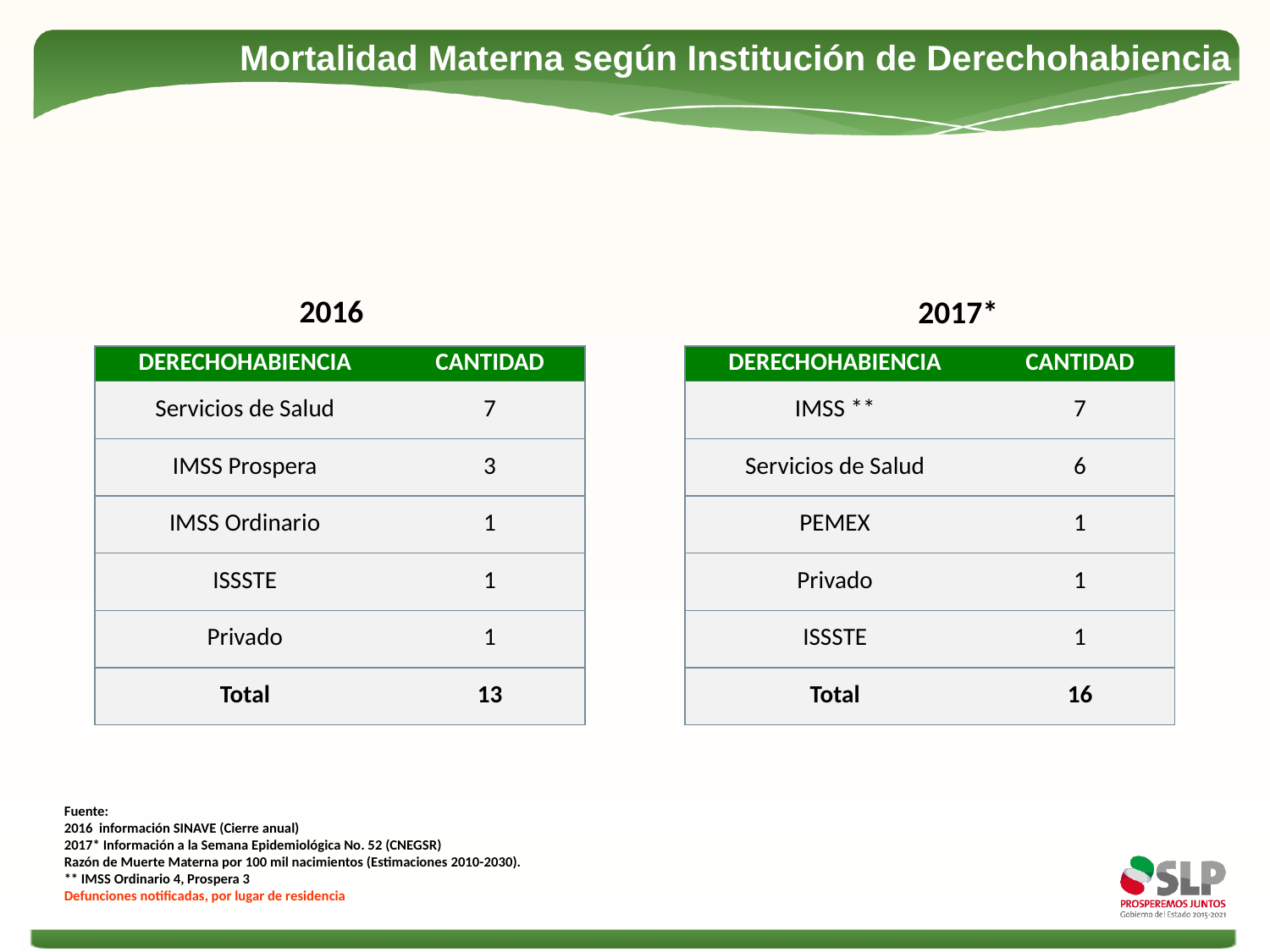

Mortalidad Materna según Institución de Derechohabiencia
2016
2017*
| DERECHOHABIENCIA | CANTIDAD |
| --- | --- |
| Servicios de Salud | 7 |
| IMSS Prospera | 3 |
| IMSS Ordinario | 1 |
| ISSSTE | 1 |
| Privado | 1 |
| Total | 13 |
| DERECHOHABIENCIA | CANTIDAD |
| --- | --- |
| IMSS \*\* | 7 |
| Servicios de Salud | 6 |
| PEMEX | 1 |
| Privado | 1 |
| ISSSTE | 1 |
| Total | 16 |
Fuente:
2016  información SINAVE (Cierre anual)
2017* Información a la Semana Epidemiológica No. 52 (CNEGSR)
Razón de Muerte Materna por 100 mil nacimientos (Estimaciones 2010-2030).
** IMSS Ordinario 4, Prospera 3
Defunciones notificadas, por lugar de residencia